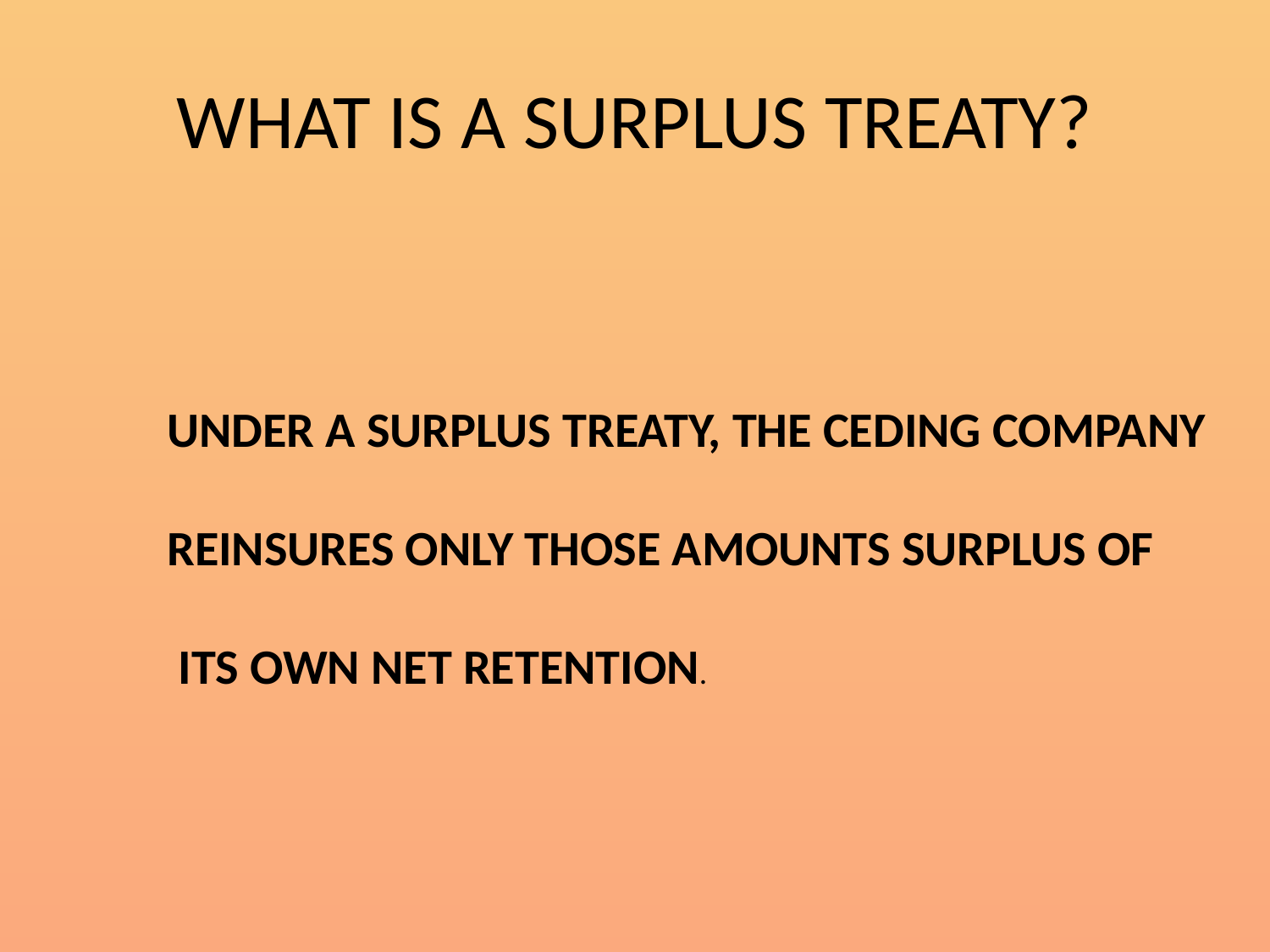

# WHAT IS A SURPLUS TREATY?
UNDER A SURPLUS TREATY, THE CEDING COMPANY

REINSURES ONLY THOSE AMOUNTS SURPLUS OF

 ITS OWN NET RETENTION.